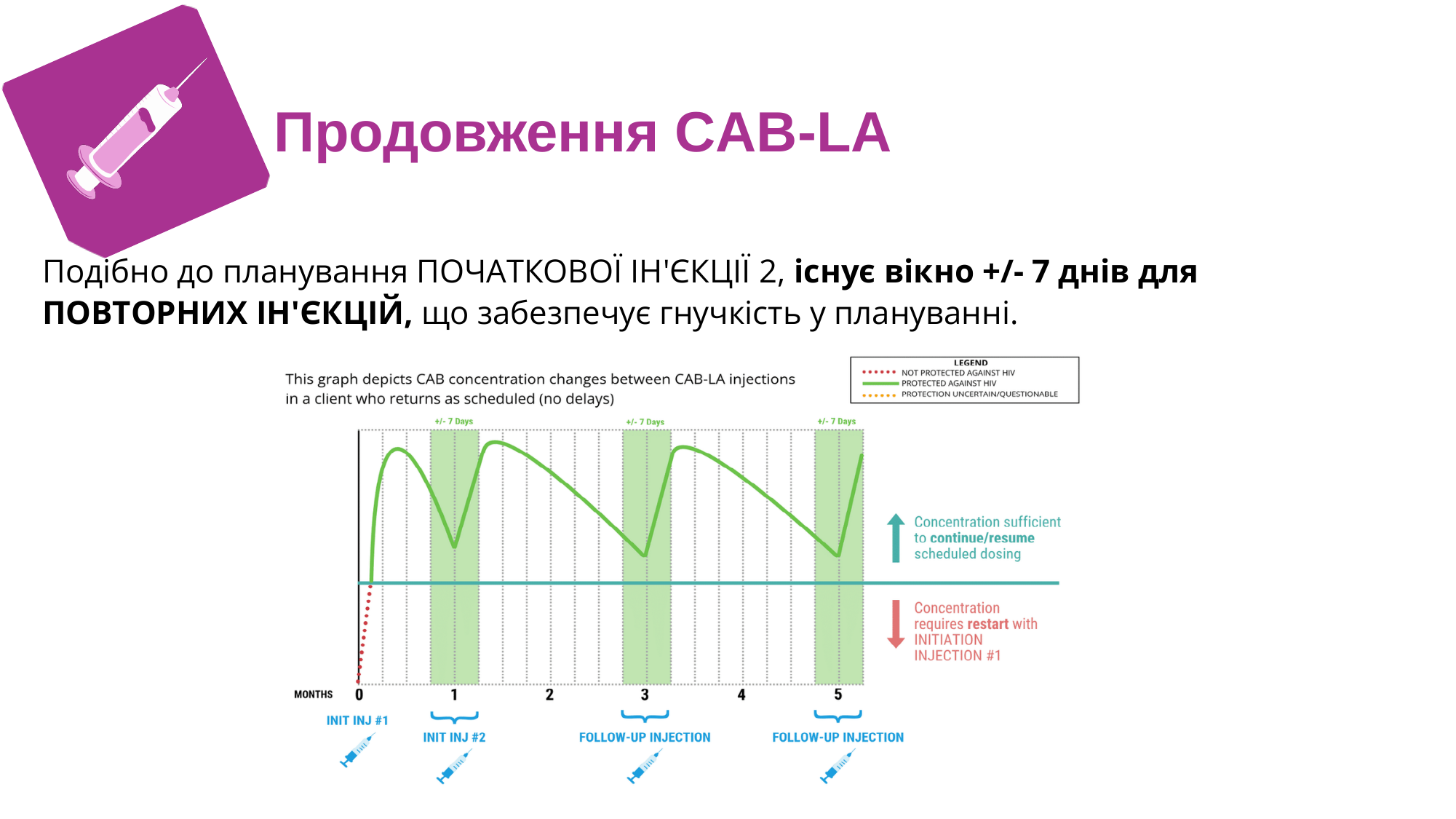

С
Продовження CAB-LA
Подібно до планування ПОЧАТКОВОЇ ІН'ЄКЦІЇ 2, існує вікно +/- 7 днів для ПОВТОРНИХ ІН'ЄКЦІЙ, що забезпечує гнучкість у плануванні.